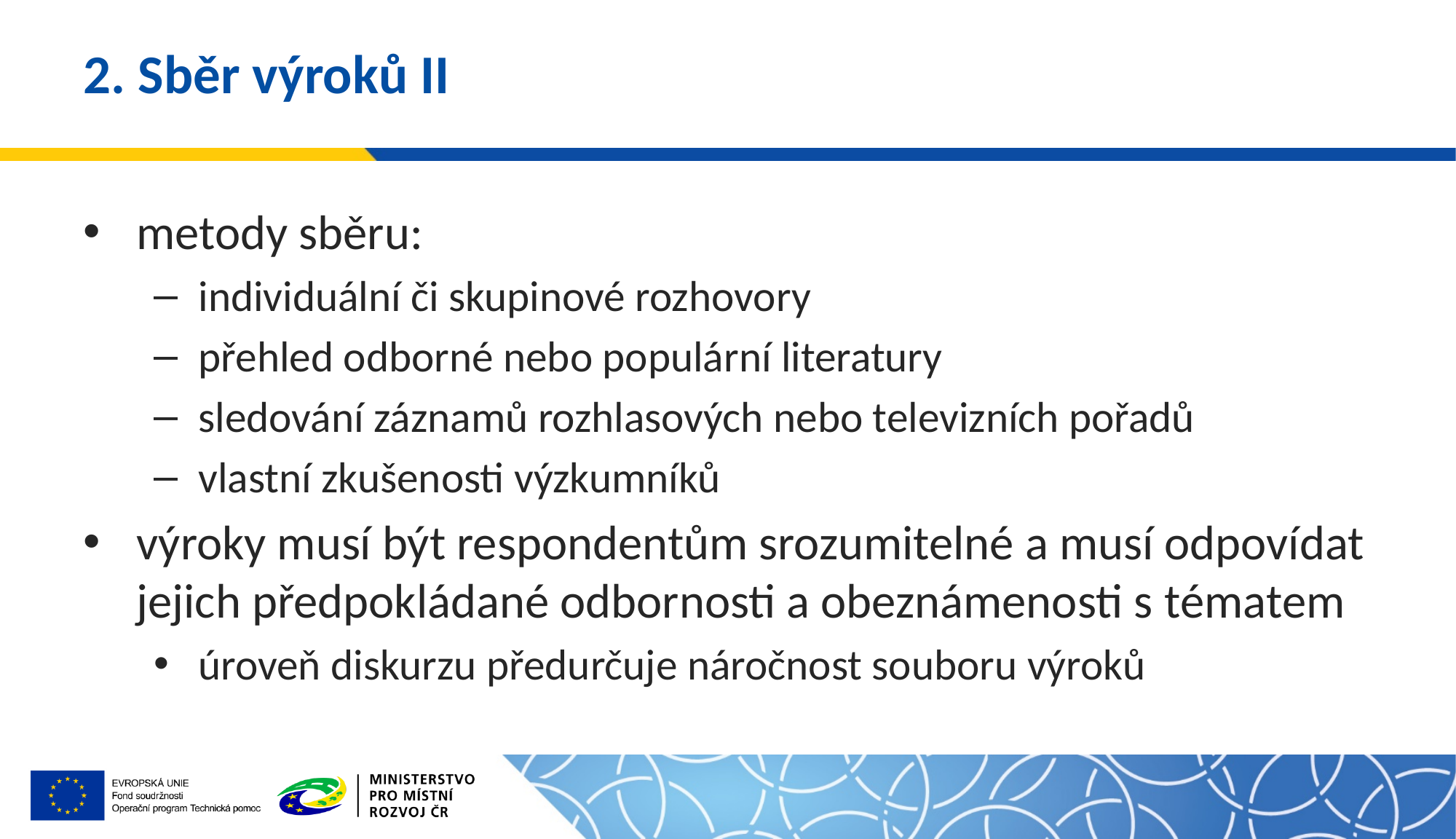

# 2. Sběr výroků II
metody sběru:
individuální či skupinové rozhovory
přehled odborné nebo populární literatury
sledování záznamů rozhlasových nebo televizních pořadů
vlastní zkušenosti výzkumníků
výroky musí být respondentům srozumitelné a musí odpovídat jejich předpokládané odbornosti a obeznámenosti s tématem
úroveň diskurzu předurčuje náročnost souboru výroků